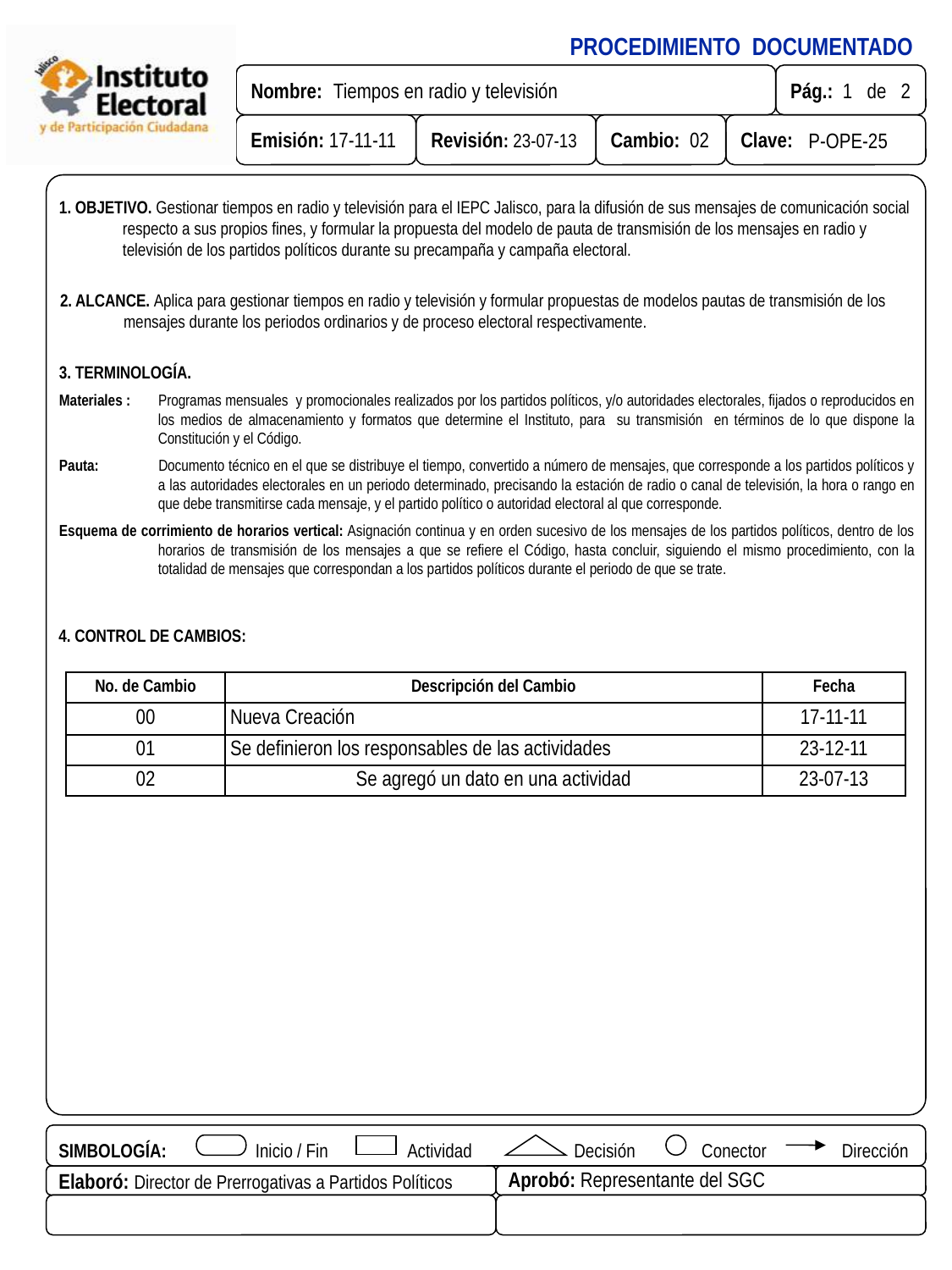

1. OBJETIVO. Gestionar tiempos en radio y televisión para el IEPC Jalisco, para la difusión de sus mensajes de comunicación social respecto a sus propios fines, y formular la propuesta del modelo de pauta de transmisión de los mensajes en radio y televisión de los partidos políticos durante su precampaña y campaña electoral.
2. ALCANCE. Aplica para gestionar tiempos en radio y televisión y formular propuestas de modelos pautas de transmisión de los mensajes durante los periodos ordinarios y de proceso electoral respectivamente.
3. TERMINOLOGÍA.
Materiales :	Programas mensuales  y promocionales realizados por los partidos políticos, y/o autoridades electorales, fijados o reproducidos en los medios de almacenamiento y formatos que determine el Instituto, para  su transmisión  en términos de lo que dispone la Constitución y el Código.
Pauta: 	Documento técnico en el que se distribuye el tiempo, convertido a número de mensajes, que corresponde a los partidos políticos y a las autoridades electorales en un periodo determinado, precisando la estación de radio o canal de televisión, la hora o rango en que debe transmitirse cada mensaje, y el partido político o autoridad electoral al que corresponde.
Esquema de corrimiento de horarios vertical: Asignación continua y en orden sucesivo de los mensajes de los partidos políticos, dentro de los horarios de transmisión de los mensajes a que se refiere el Código, hasta concluir, siguiendo el mismo procedimiento, con la totalidad de mensajes que correspondan a los partidos políticos durante el periodo de que se trate.
4. CONTROL DE CAMBIOS:
| No. de Cambio | Descripción del Cambio | Fecha |
| --- | --- | --- |
| 00 | Nueva Creación | 17-11-11 |
| 01 | Se definieron los responsables de las actividades | 23-12-11 |
| 02 | Se agregó un dato en una actividad | 23-07-13 |